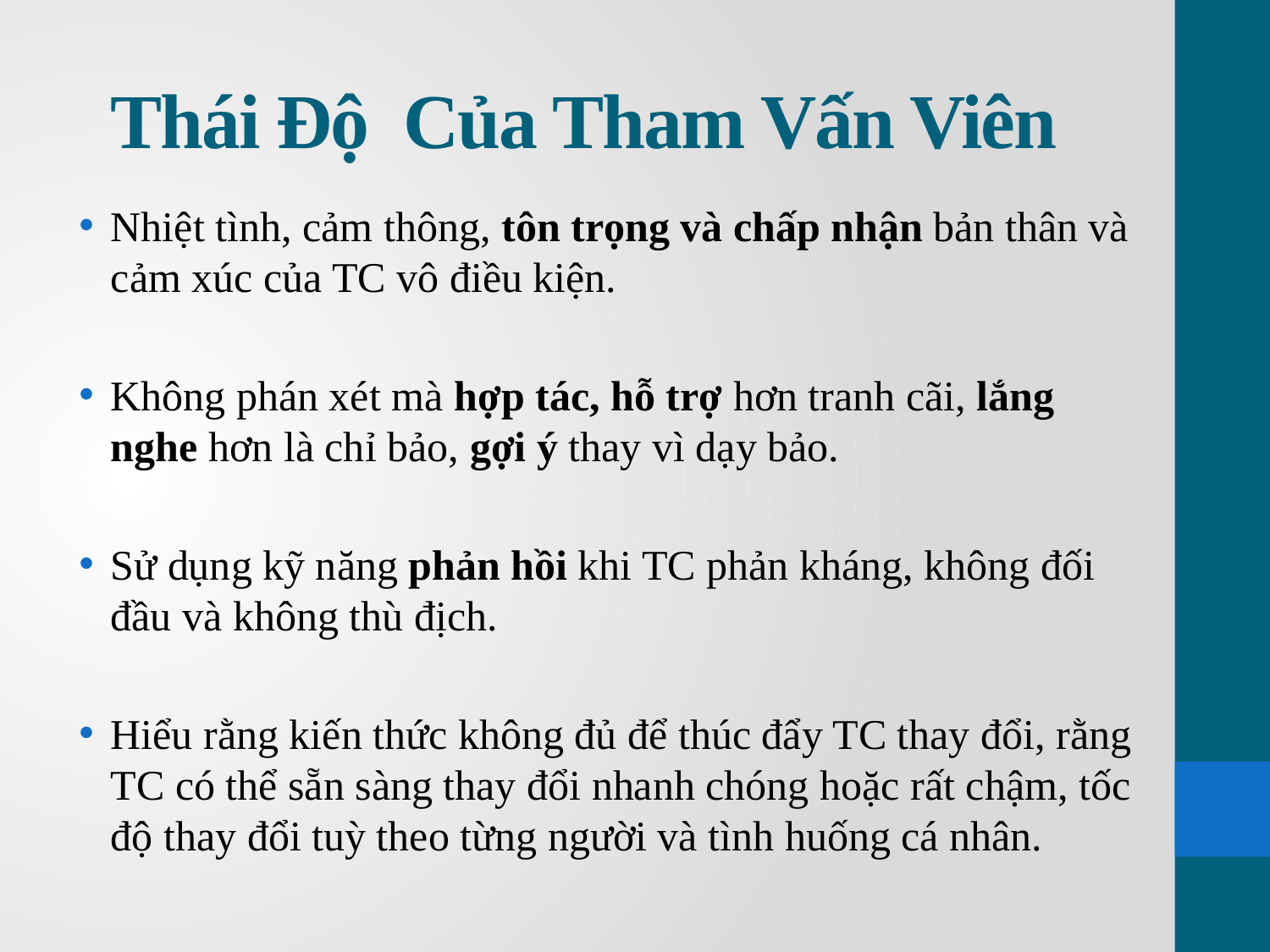

# Thái Độ  Của Tham Vấn Viên
Nhiệt tình, cảm thông, tôn trọng và chấp nhận bản thân và cảm xúc của TC vô điều kiện.

Không phán xét mà hợp tác, hỗ trợ hơn tranh cãi, lắng nghe hơn là chỉ bảo, gợi ý thay vì dạy bảo.

Sử dụng kỹ năng phản hồi khi TC phản kháng, không đối đầu và không thù địch.

Hiểu rằng kiến thức không đủ để thúc đẩy TC thay đổi, rằng TC có thể sẵn sàng thay đổi nhanh chóng hoặc rất chậm, tốc độ thay đổi tuỳ theo từng người và tình huống cá nhân.